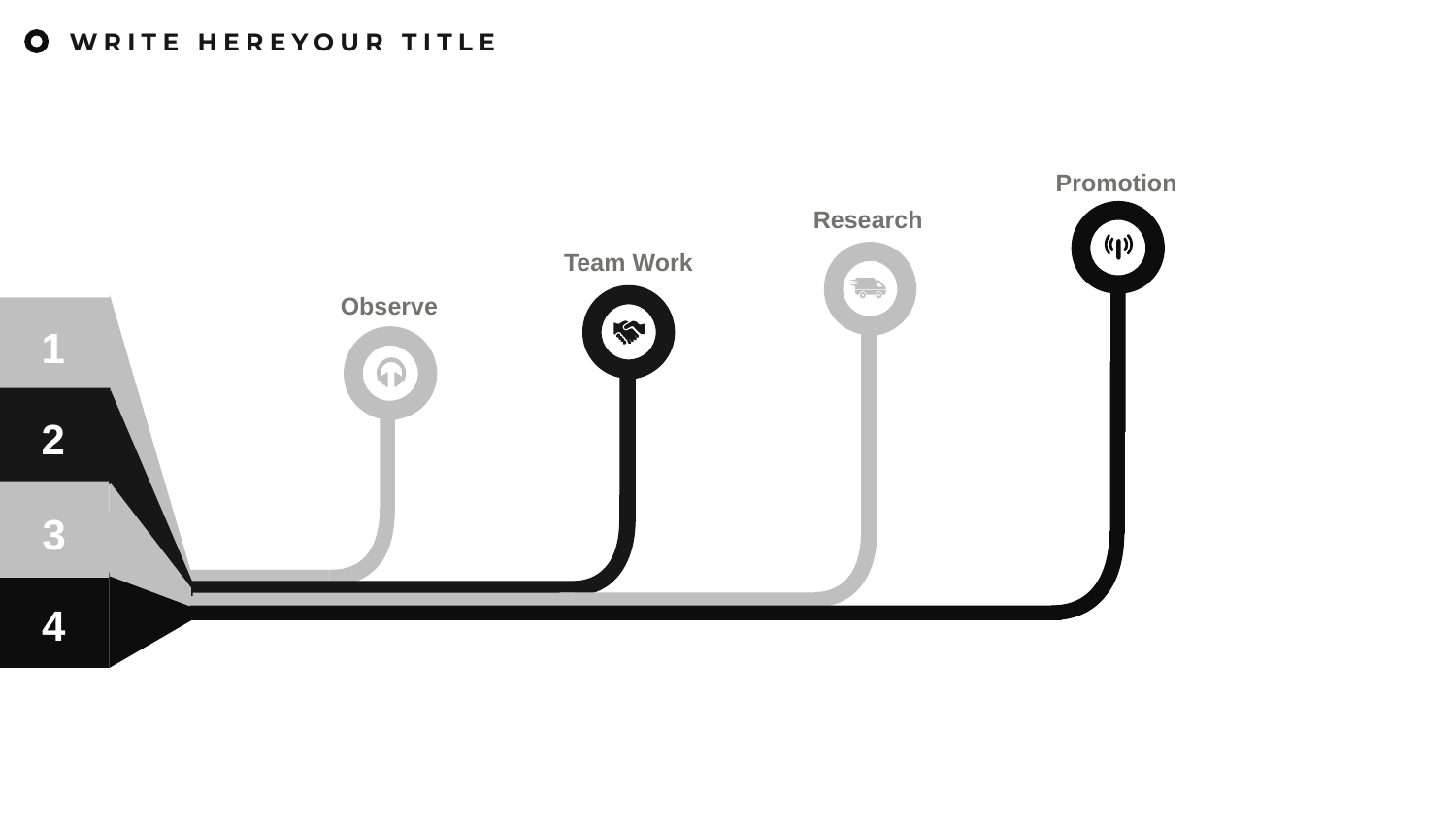

WRITE HEREYOUR TITLE

Promotion
Research

Team Work

Observe

1

2

3

4